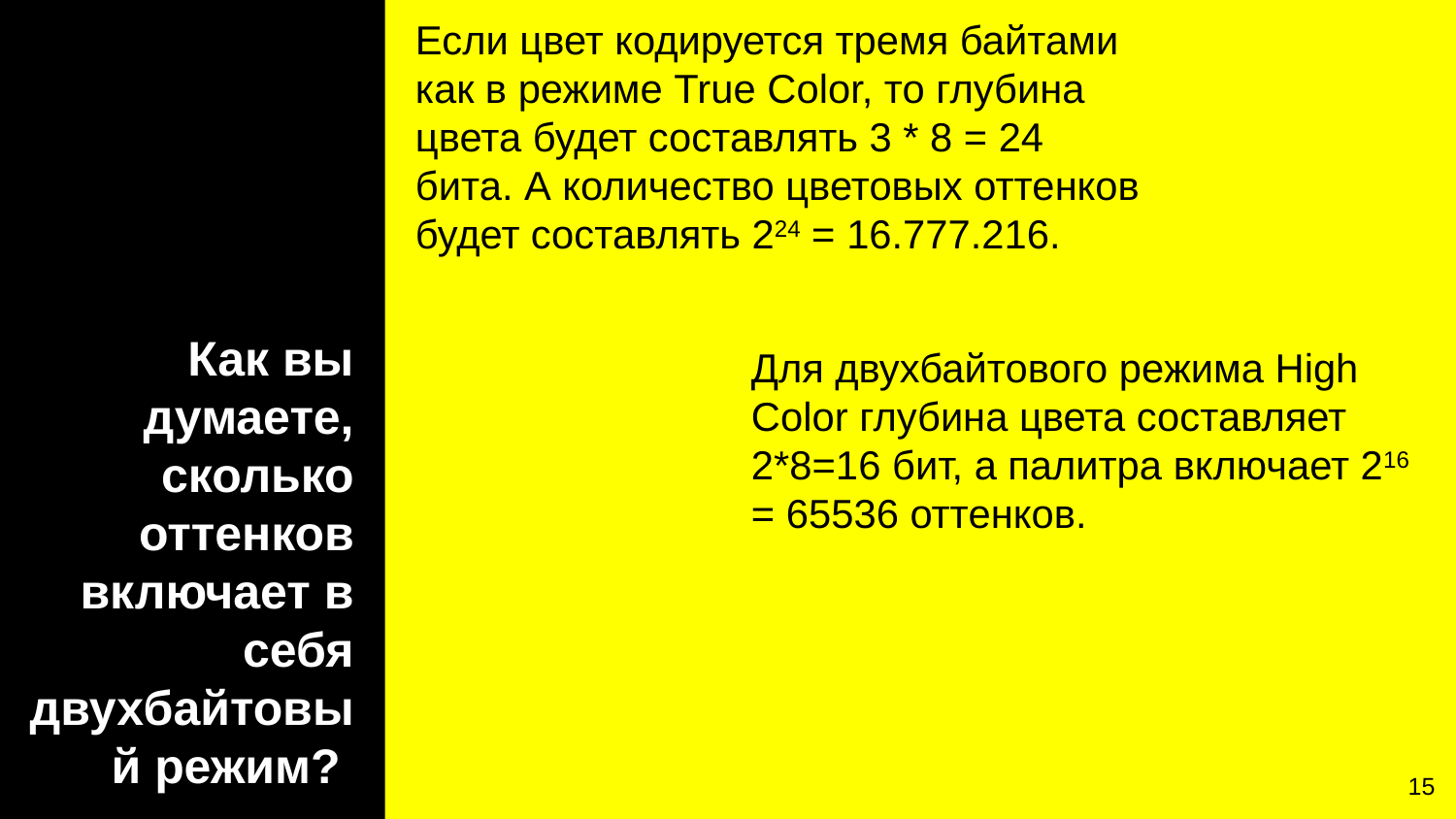

Если цвет кодируется тремя байтами как в режиме True Color, то глубина цвета будет составлять 3 * 8 = 24 бита. А количество цветовых оттенков будет составлять 224 = 16.777.216.

# Как вы думаете, сколько оттенков включает в себя двухбайтовый режим?
Для двухбайтового режима High Color глубина цвета составляет 2*8=16 бит, а палитра включает 216 = 65536 оттенков.
15